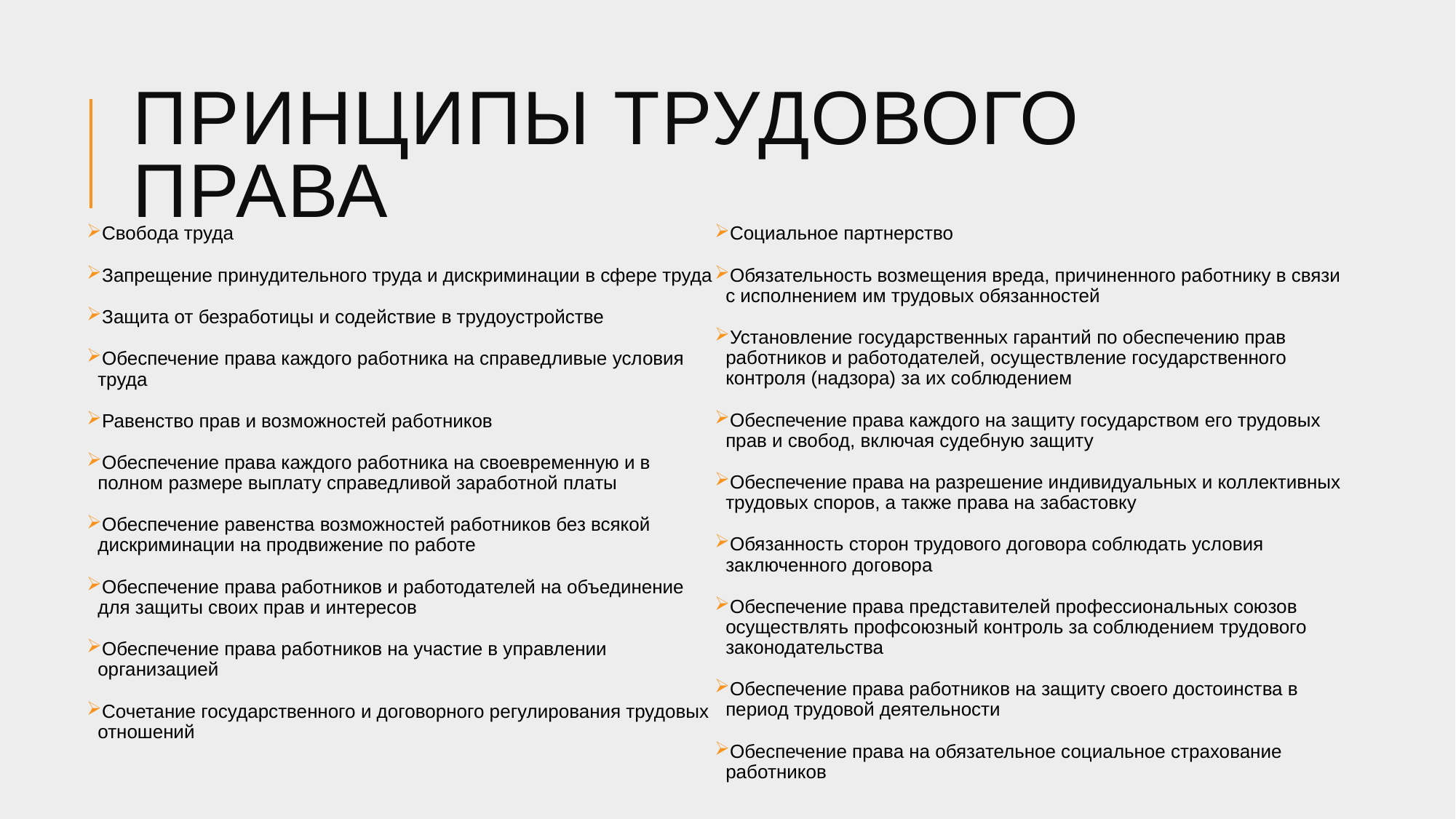

# Принципы трудового права
Свобода труда
Запрещение принудительного труда и дискриминации в сфере труда
Защита от безработицы и содействие в трудоустройстве
Обеспечение права каждого работника на справедливые условия труда
Равенство прав и возможностей работников
Обеспечение права каждого работника на своевременную и в полном размере выплату справедливой заработной платы
Обеспечение равенства возможностей работников без всякой дискриминации на продвижение по работе
Обеспечение права работников и работодателей на объединение для защиты своих прав и интересов
Обеспечение права работников на участие в управлении организацией
Сочетание государственного и договорного регулирования трудовых отношений
Социальное партнерство
Обязательность возмещения вреда, причиненного работнику в связи с исполнением им трудовых обязанностей
Установление государственных гарантий по обеспечению прав работников и работодателей, осуществление государственного контроля (надзора) за их соблюдением
Обеспечение права каждого на защиту государством его трудовых прав и свобод, включая судебную защиту
Обеспечение права на разрешение индивидуальных и коллективных трудовых споров, а также права на забастовку
Обязанность сторон трудового договора соблюдать условия заключенного договора
Обеспечение права представителей профессиональных союзов осуществлять профсоюзный контроль за соблюдением трудового законодательства
Обеспечение права работников на защиту своего достоинства в период трудовой деятельности
Обеспечение права на обязательное социальное страхование работников